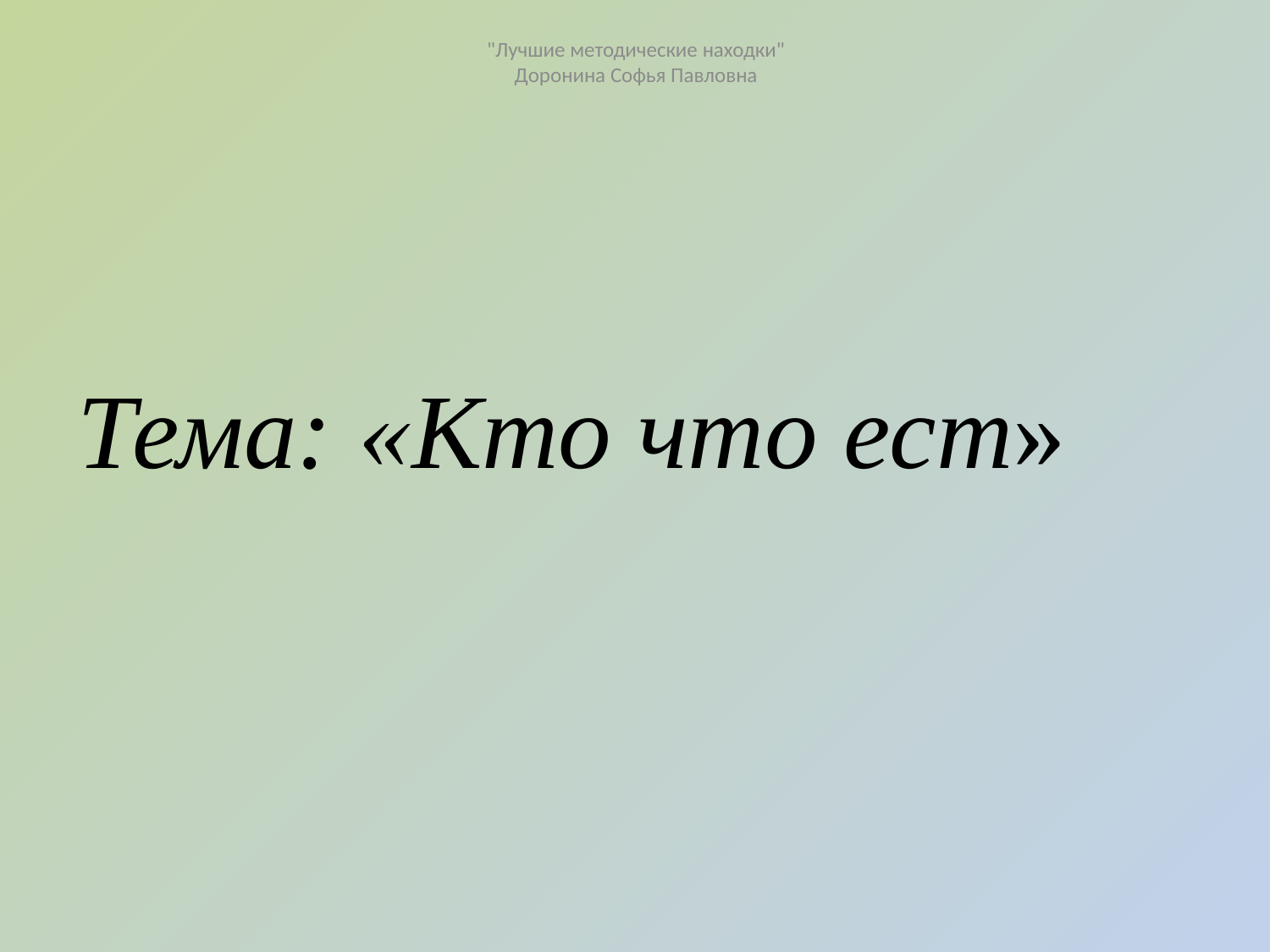

"Лучшие методические находки" Доронина Софья Павловна
Тема: «Кто что ест»